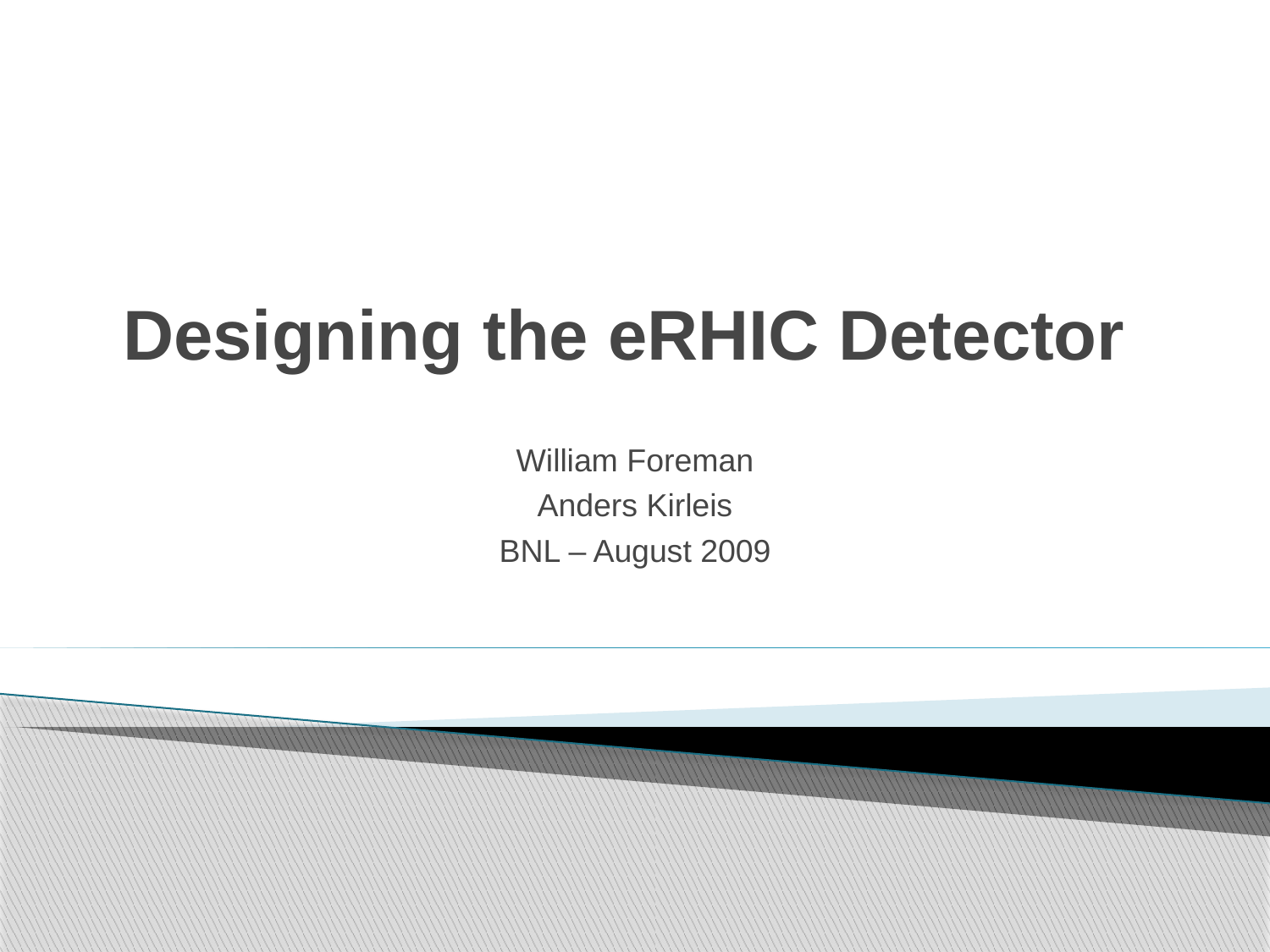

# Designing the eRHIC Detector
William Foreman
Anders Kirleis
BNL – August 2009